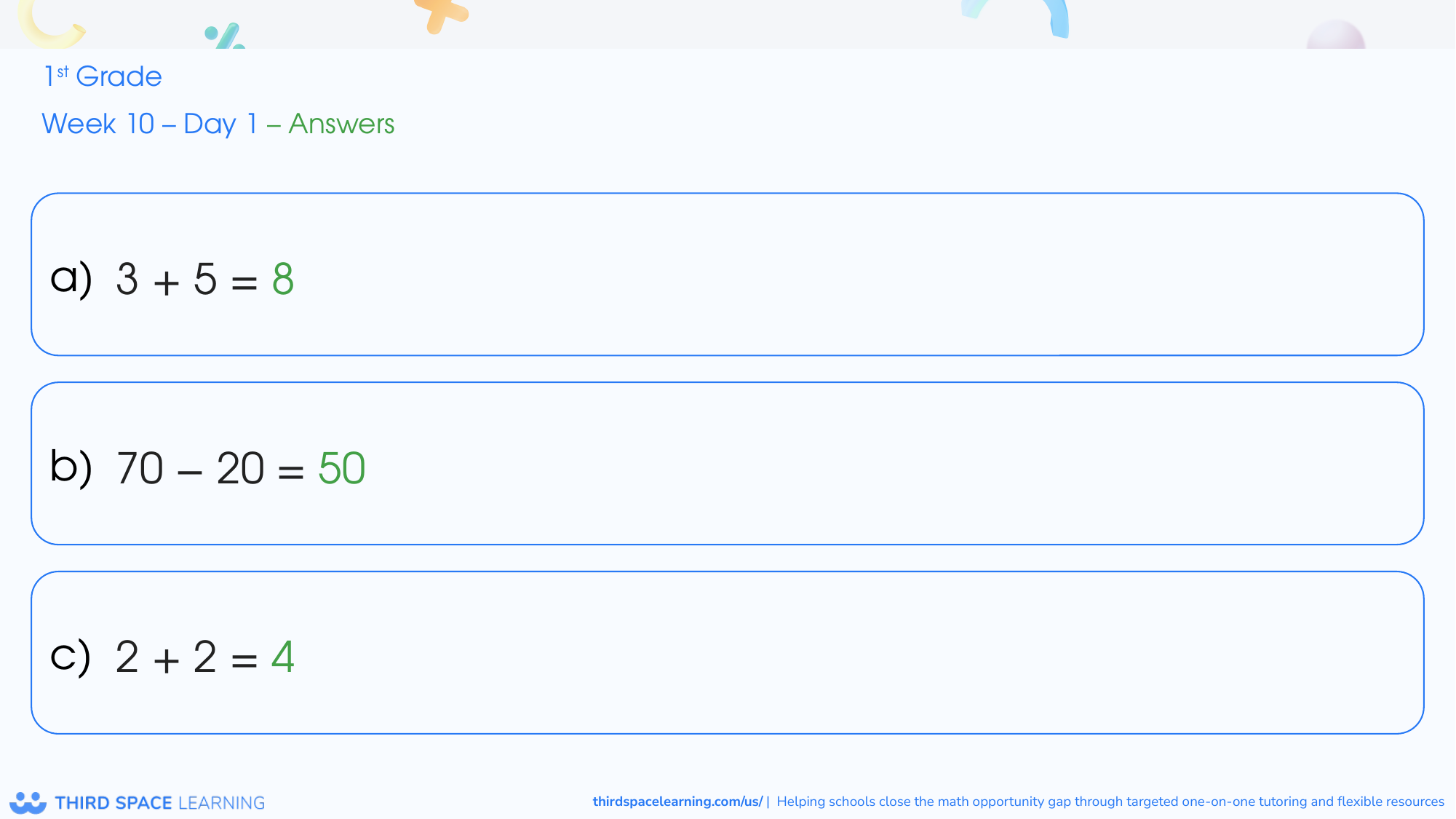

1st Grade
Week 10 – Day 1 – Answers
3 + 5 = 8
70 − 20 = 50
2 + 2 = 4